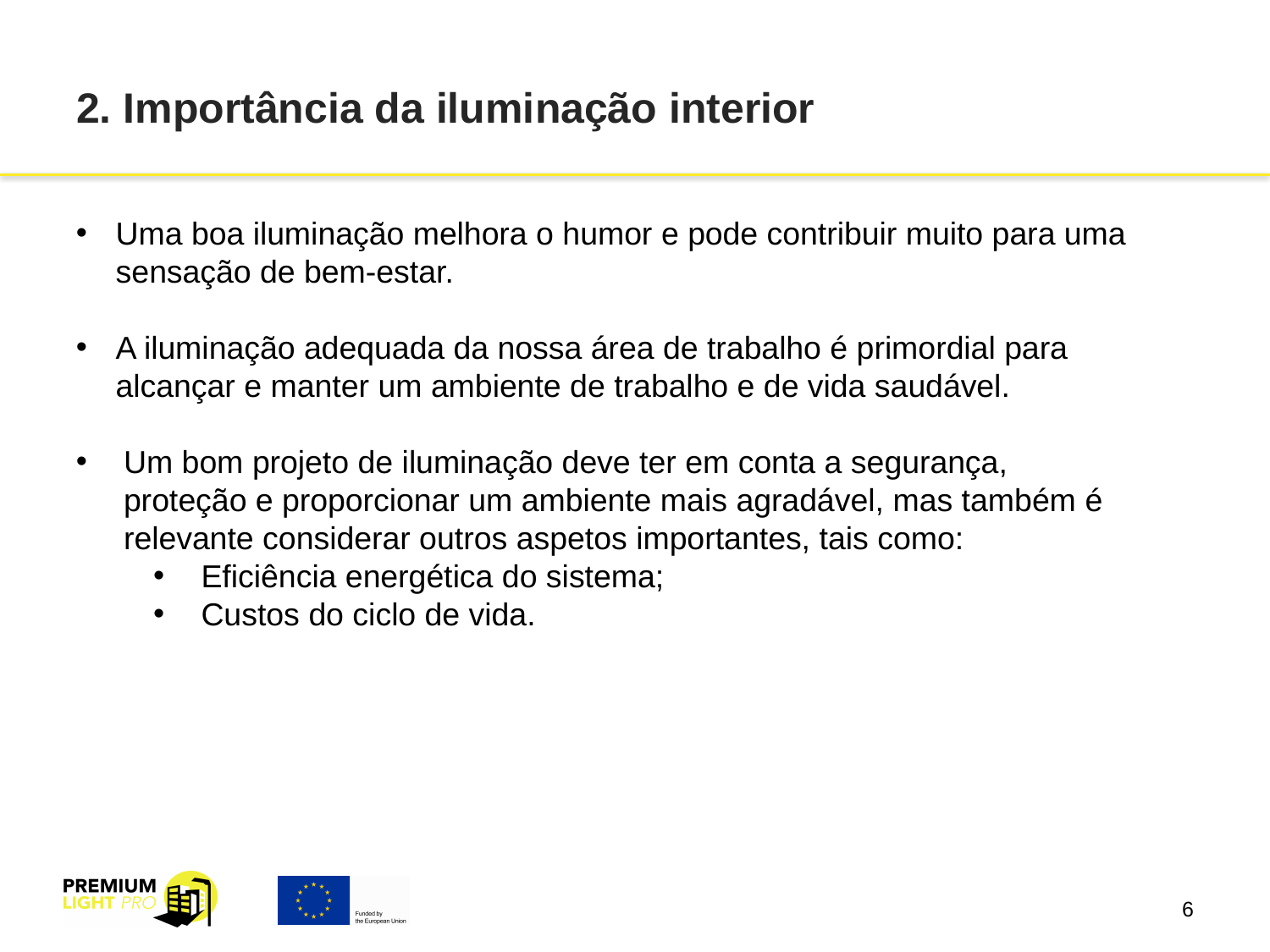

# 2. Importância da iluminação interior

Uma boa iluminação melhora o humor e pode contribuir muito para uma sensação de bem-estar.

A iluminação adequada da nossa área de trabalho é primordial para alcançar e manter um ambiente de trabalho e de vida saudável.

Um bom projeto de iluminação deve ter em conta a segurança, proteção e proporcionar um ambiente mais agradável, mas também é relevante considerar outros aspetos importantes, tais como:
Eficiência energética do sistema;
Custos do ciclo de vida.